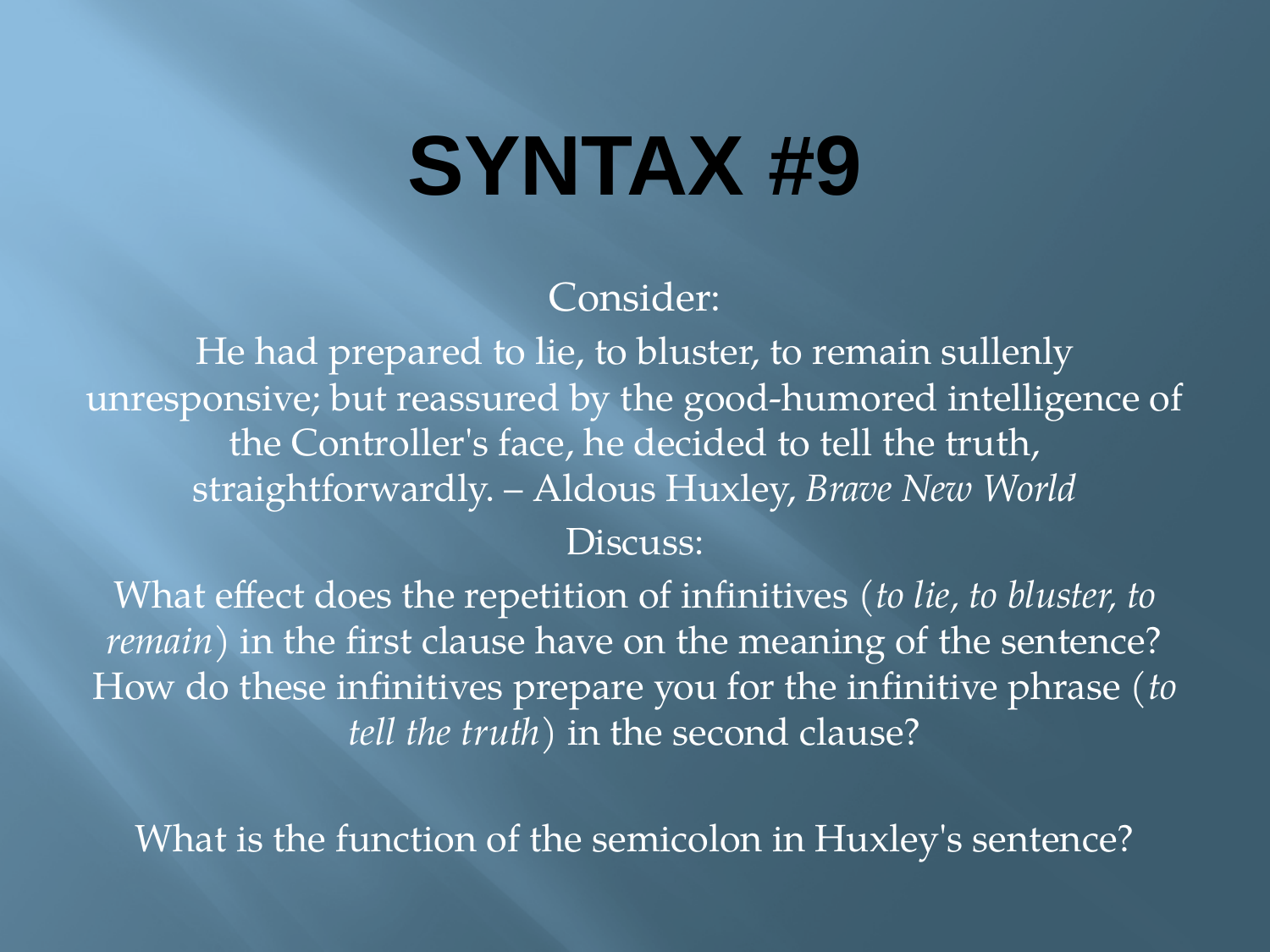

# Syntax #9
Consider:
He had prepared to lie, to bluster, to remain sullenly unresponsive; but reassured by the good-humored intelligence of the Controller's face, he decided to tell the truth, straightforwardly. – Aldous Huxley, Brave New World
Discuss:
What effect does the repetition of infinitives (to lie, to bluster, to remain) in the first clause have on the meaning of the sentence? How do these infinitives prepare you for the infinitive phrase (to tell the truth) in the second clause?

What is the function of the semicolon in Huxley's sentence?